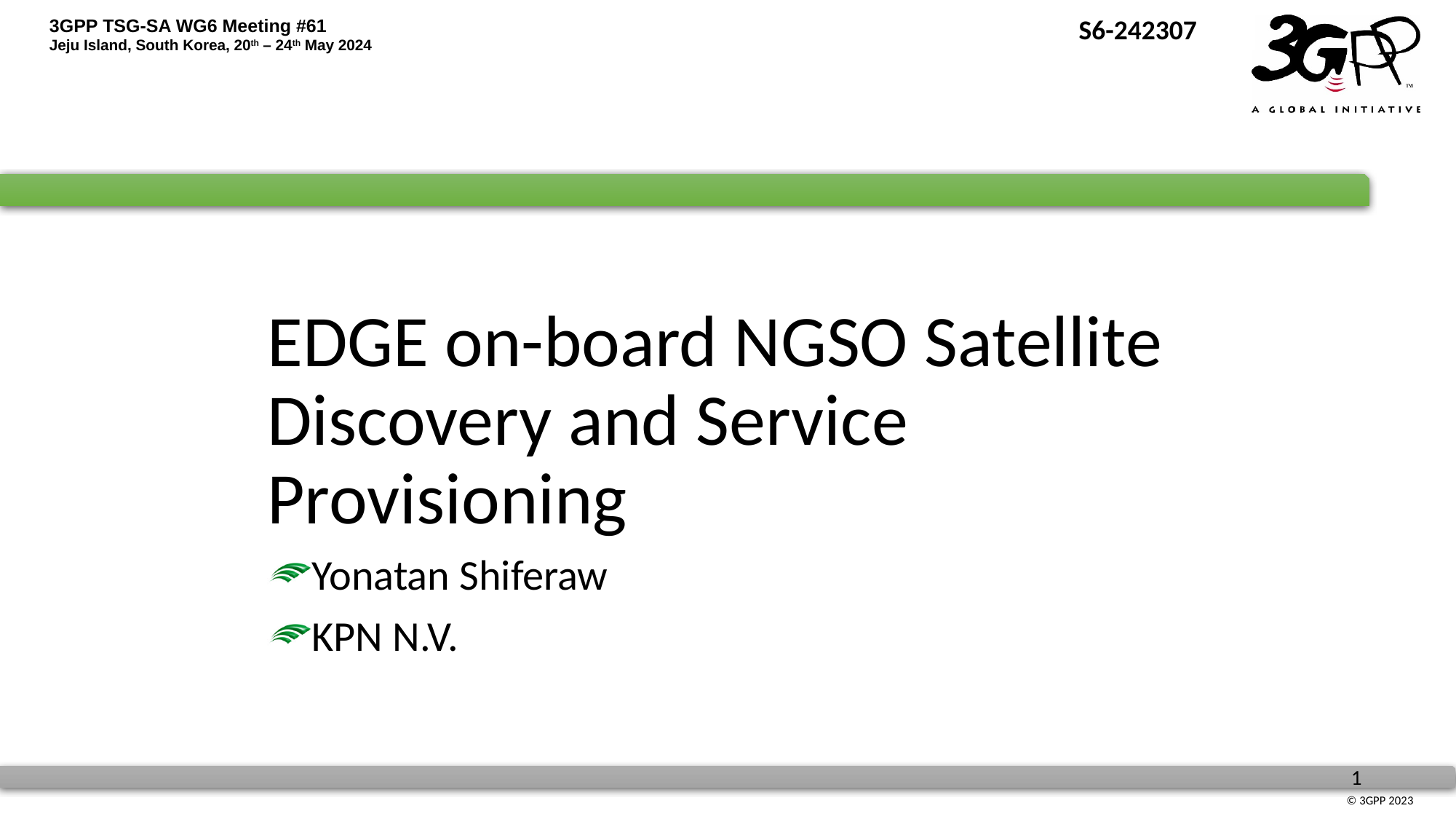

S6-242307
# EDGE on-board NGSO Satellite Discovery and Service Provisioning
Yonatan Shiferaw
KPN N.V.